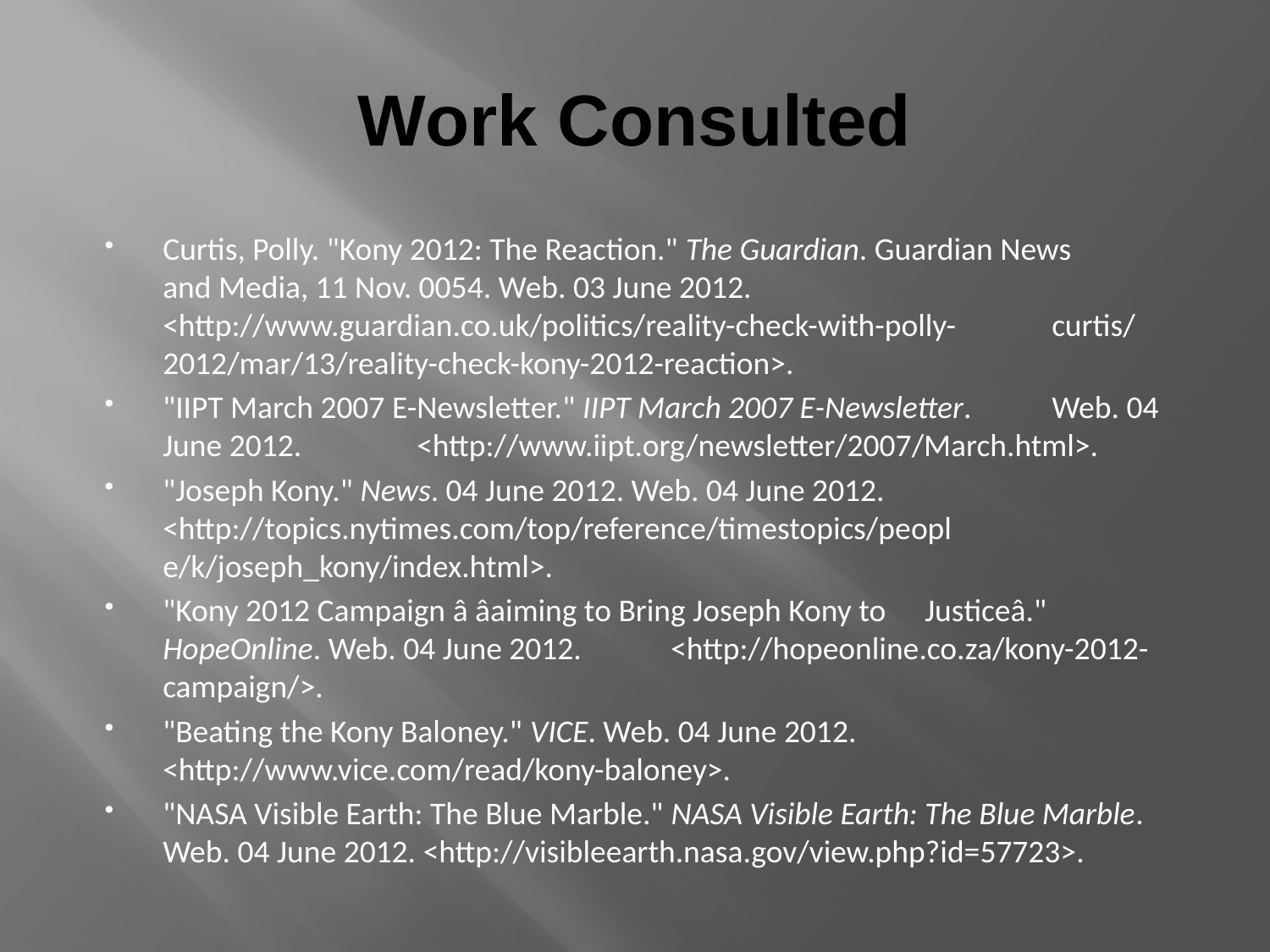

# Work Consulted
Curtis, Polly. "Kony 2012: The Reaction." The Guardian. Guardian News 	and Media, 11 Nov. 0054. Web. 03 June 2012. 	<http://www.guardian.co.uk/politics/reality-check-with-polly-	curtis/2012/mar/13/reality-check-kony-2012-reaction>.
"IIPT March 2007 E-Newsletter." IIPT March 2007 E-Newsletter. 	Web. 04 June 2012. 	<http://www.iipt.org/newsletter/2007/March.html>.
"Joseph Kony." News. 04 June 2012. Web. 04 June 2012. 	<http://topics.nytimes.com/top/reference/timestopics/peopl	e/k/joseph_kony/index.html>.
"Kony 2012 Campaign â âaiming to Bring Joseph Kony to 	Justiceâ." 	HopeOnline. Web. 04 June 2012. 	<http://hopeonline.co.za/kony-2012-	campaign/>.
"Beating the Kony Baloney." VICE. Web. 04 June 2012. 	<http://www.vice.com/read/kony-baloney>.
"NASA Visible Earth: The Blue Marble." NASA Visible Earth: The Blue Marble. 	Web. 04 June 2012. <http://visibleearth.nasa.gov/view.php?id=57723>.